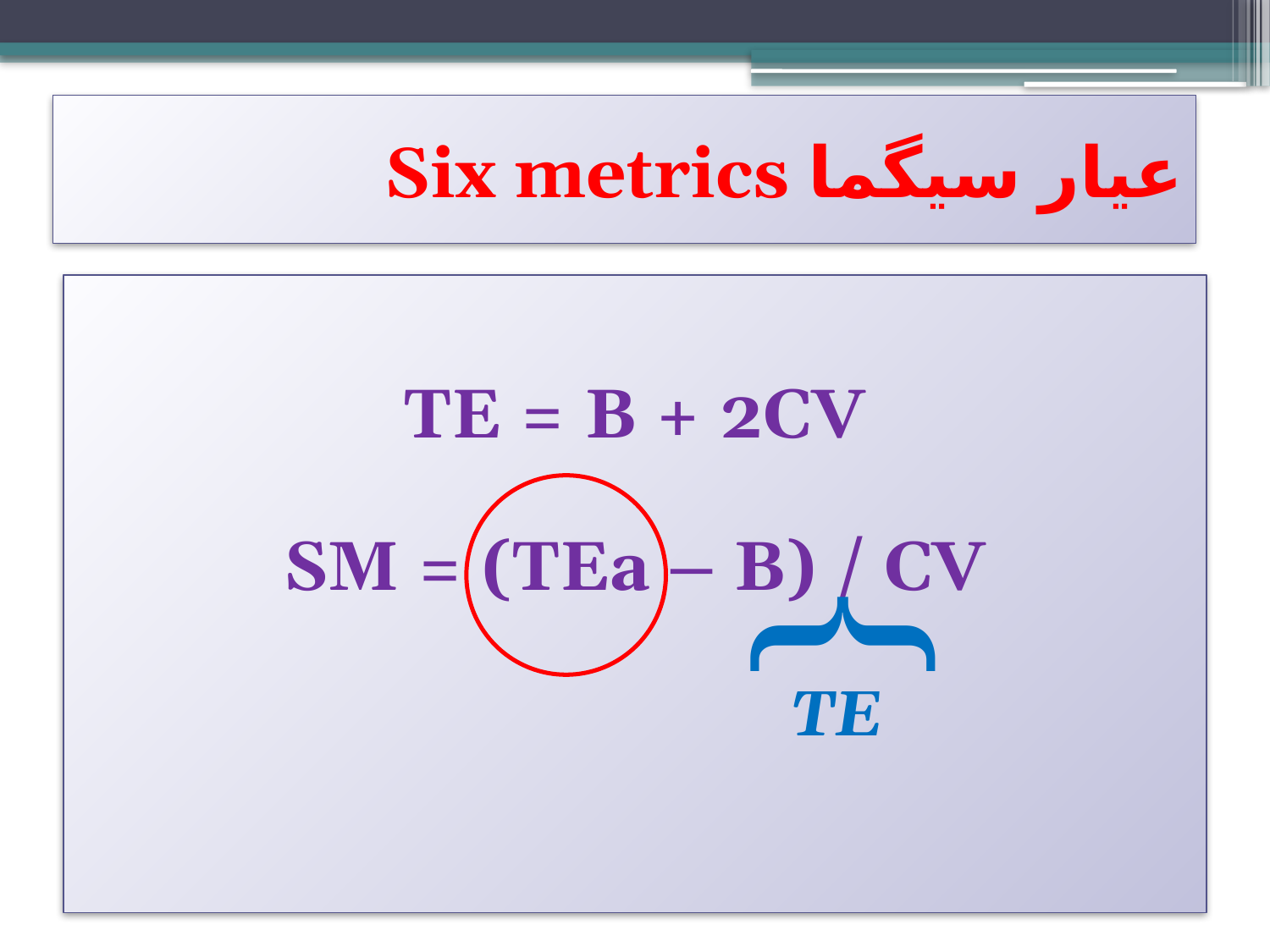

# عیار سیگما Six metrics

TE = B + 2CV

SM = (TEa – B) / CV

}

TE